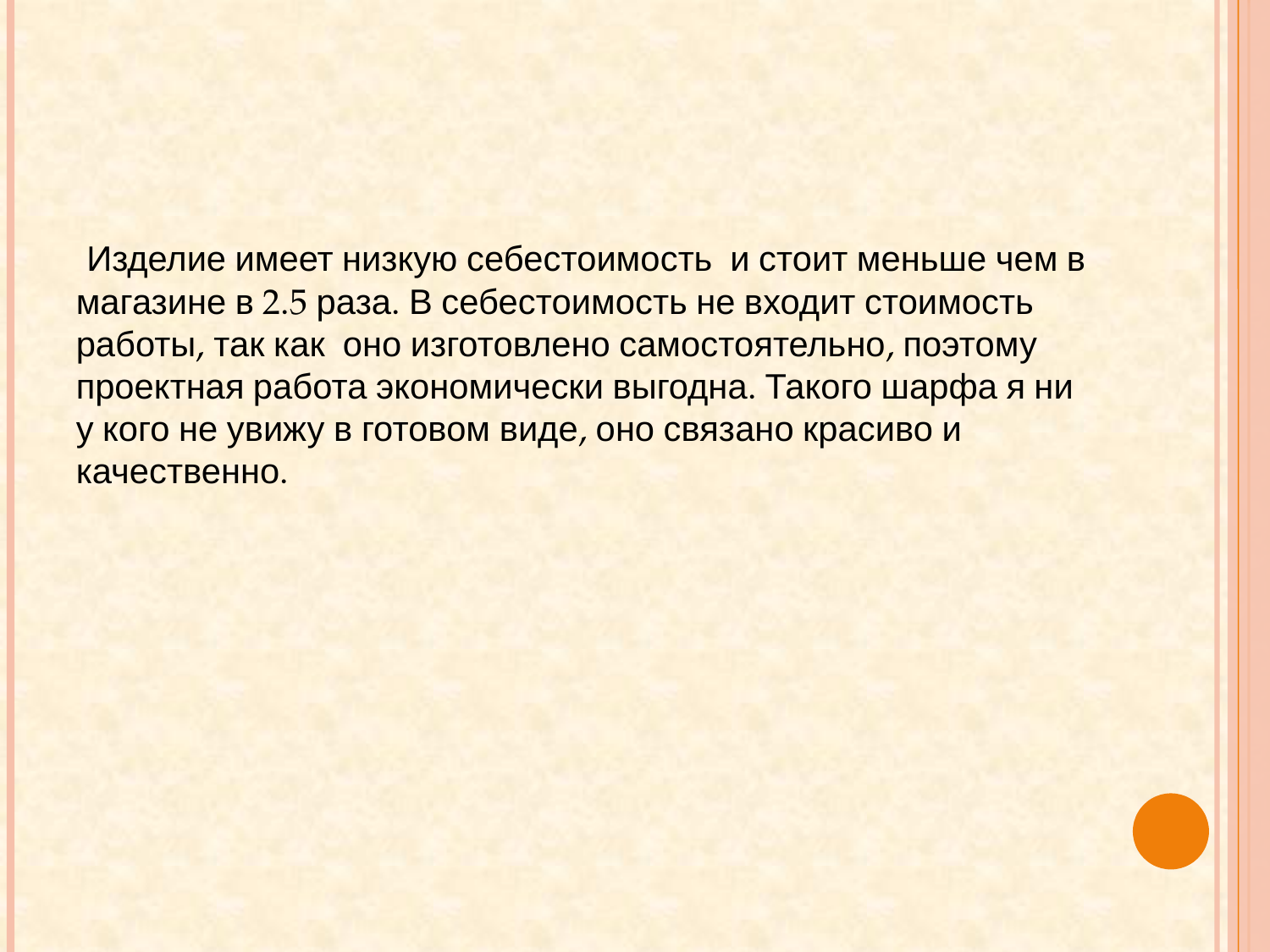

#
 Изделие имеет низкую себестоимость  и стоит меньше чем в магазине в 2.5 раза. В себестоимость не входит стоимость  работы, так как  оно изготовлено самостоятельно, поэтому проектная работа экономически выгодна. Такого шарфа я ни у кого не увижу в готовом виде, оно связано красиво и качественно.